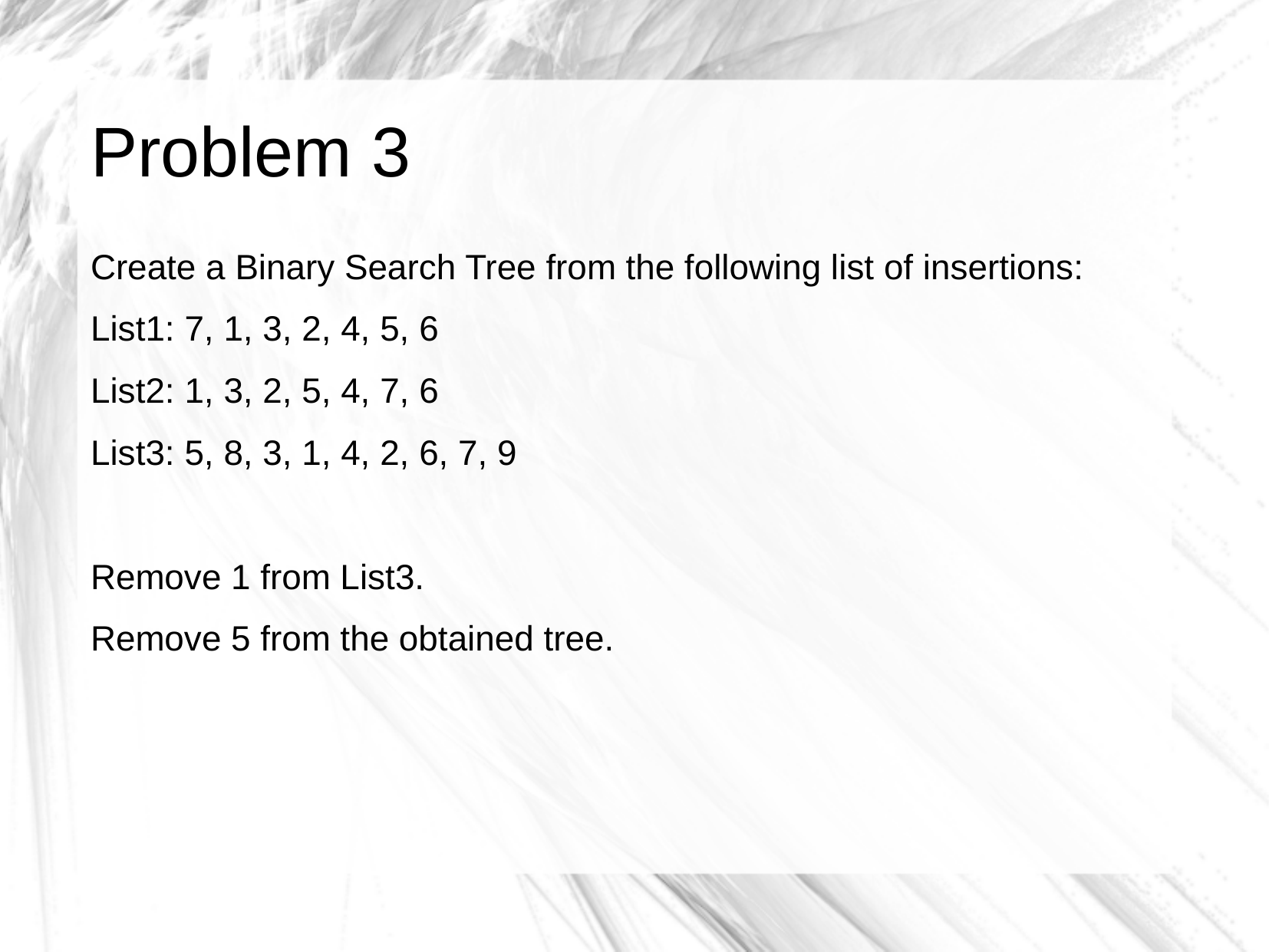

# Problem 3
Create a Binary Search Tree from the following list of insertions:
List1: 7, 1, 3, 2, 4, 5, 6
List2: 1, 3, 2, 5, 4, 7, 6
List3: 5, 8, 3, 1, 4, 2, 6, 7, 9

Remove 1 from List3.
Remove 5 from the obtained tree.